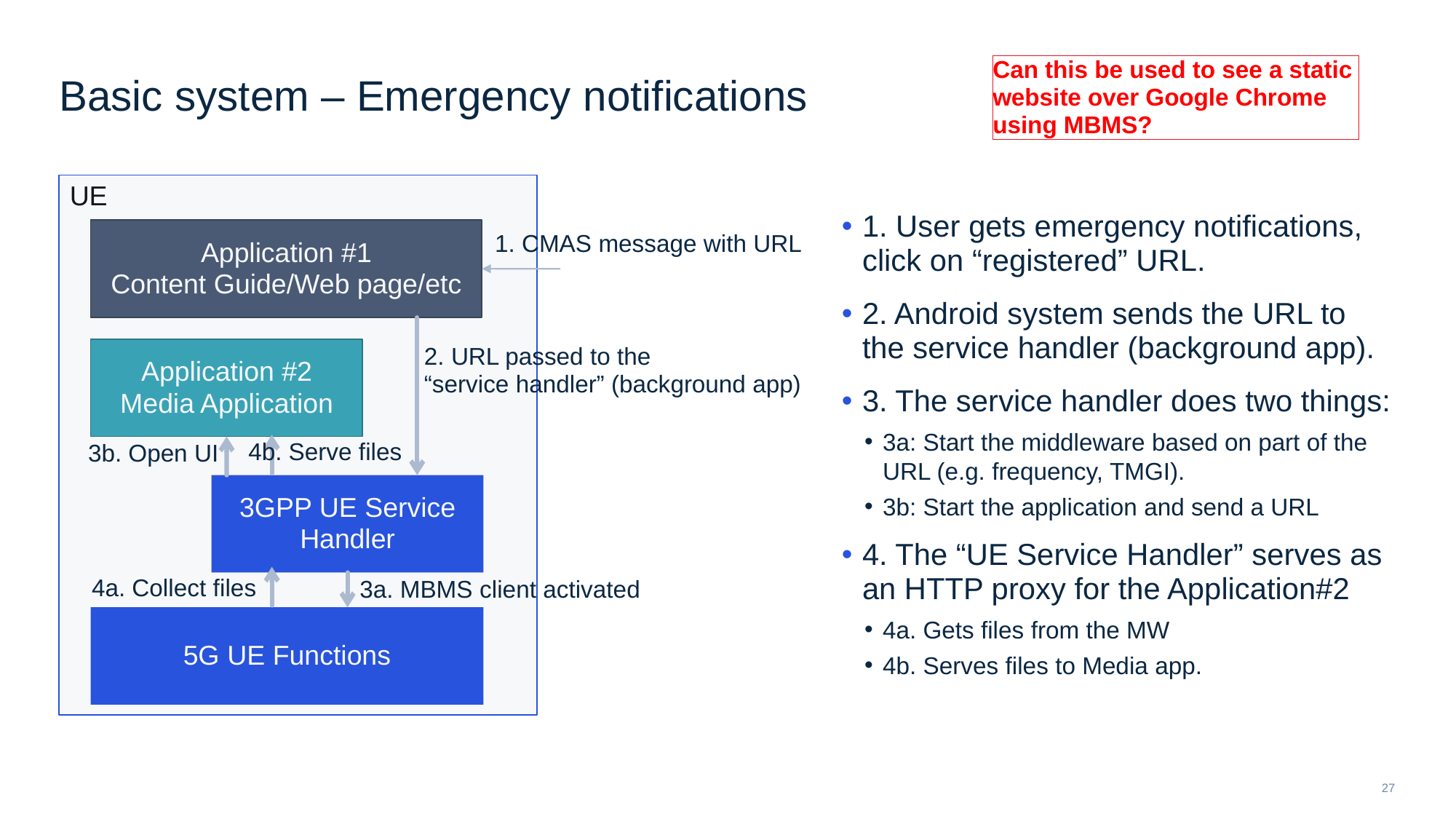

Can this be used to see a static website over Google Chrome using MBMS?
# Basic system – Emergency notifications
UE
1. User gets emergency notifications, click on “registered” URL.
2. Android system sends the URL to the service handler (background app).
3. The service handler does two things:
3a: Start the middleware based on part of the URL (e.g. frequency, TMGI).
3b: Start the application and send a URL
4. The “UE Service Handler” serves as an HTTP proxy for the Application#2
4a. Gets files from the MW
4b. Serves files to Media app.

Application #1
Content Guide/Web page/etc
1. CMAS message with URL
Application #2
Media Application
2. URL passed to the
“service handler” (background app)
4b. Serve files
3b. Open UI
3GPP UE Service Handler
4a. Collect files
3a. MBMS client activated
5G UE Functions